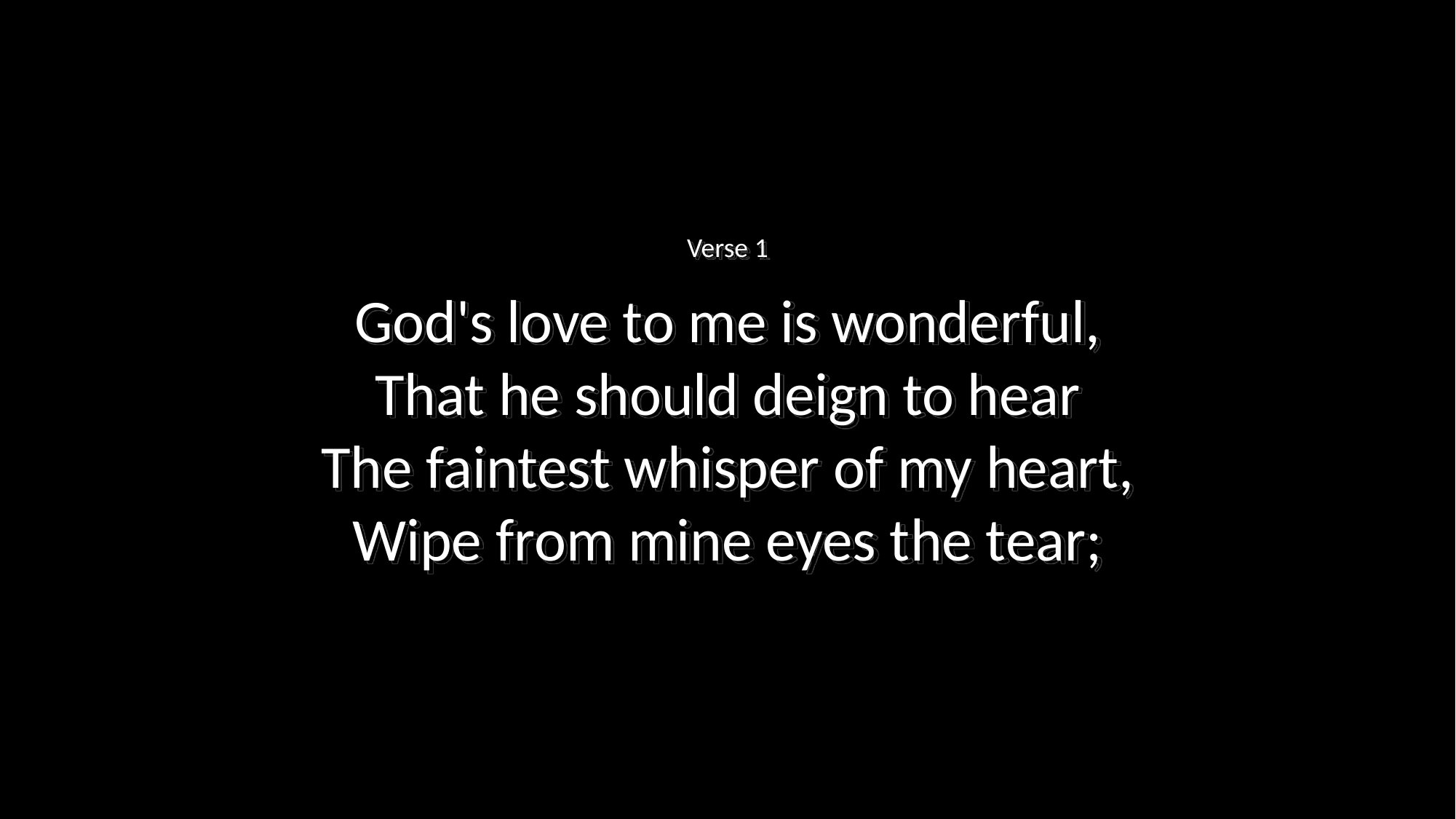

Verse 1
God's love to me is wonderful,
That he should deign to hear
The faintest whisper of my heart,
Wipe from mine eyes the tear;